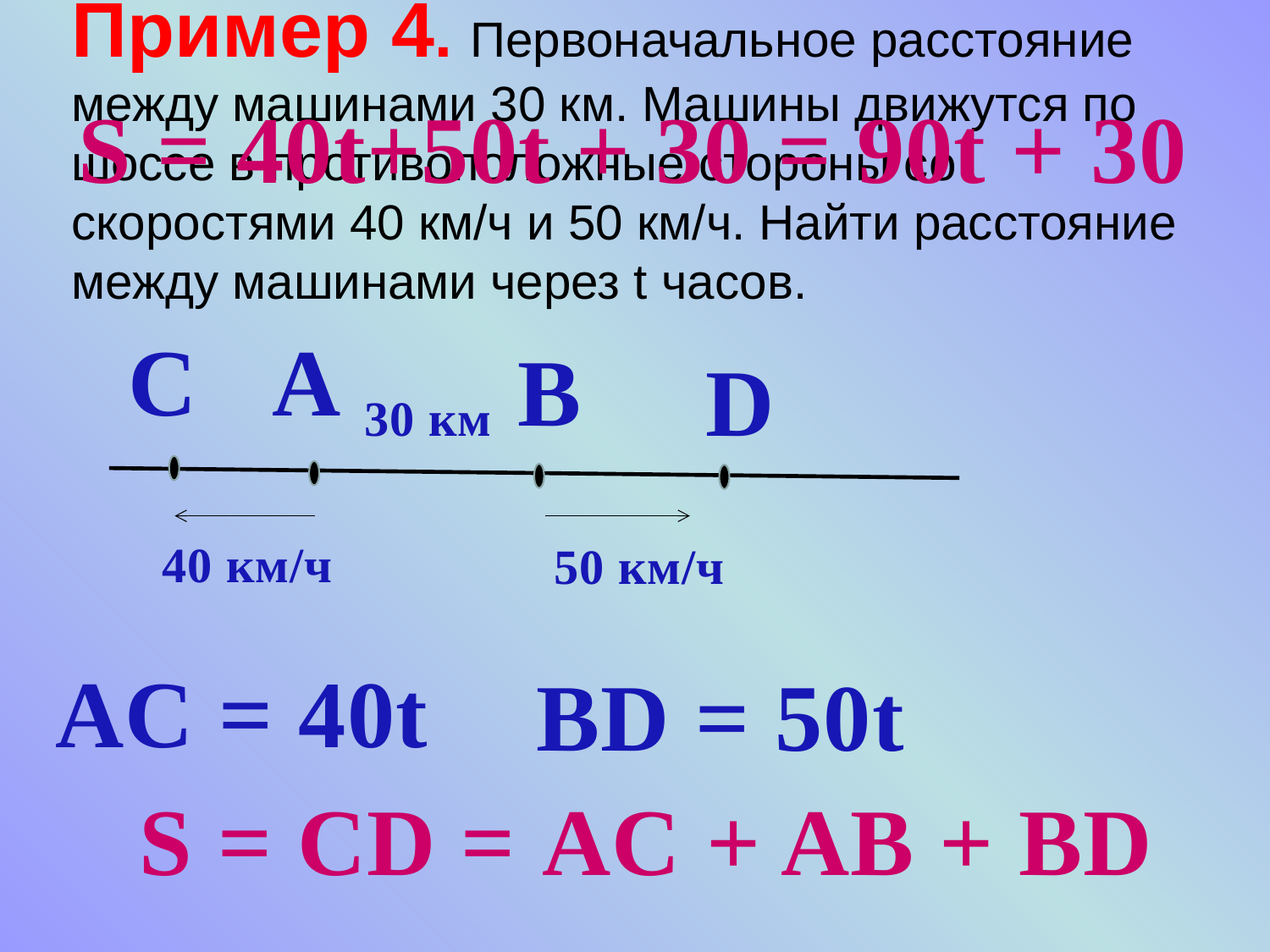

# Пример 4. Первоначальное расстояние между машинами 30 км. Машины движутся по шоссе в противоположные стороны со скоростями 40 км/ч и 50 км/ч. Найти расстояние между машинами через t часов.
S = 40t+50t + 30 = 90t + 30

B

D
C
A
30 км

40 км/ч
50 км/ч
АC = 40t
BD = 50t
S = CD = АC + AB + BD